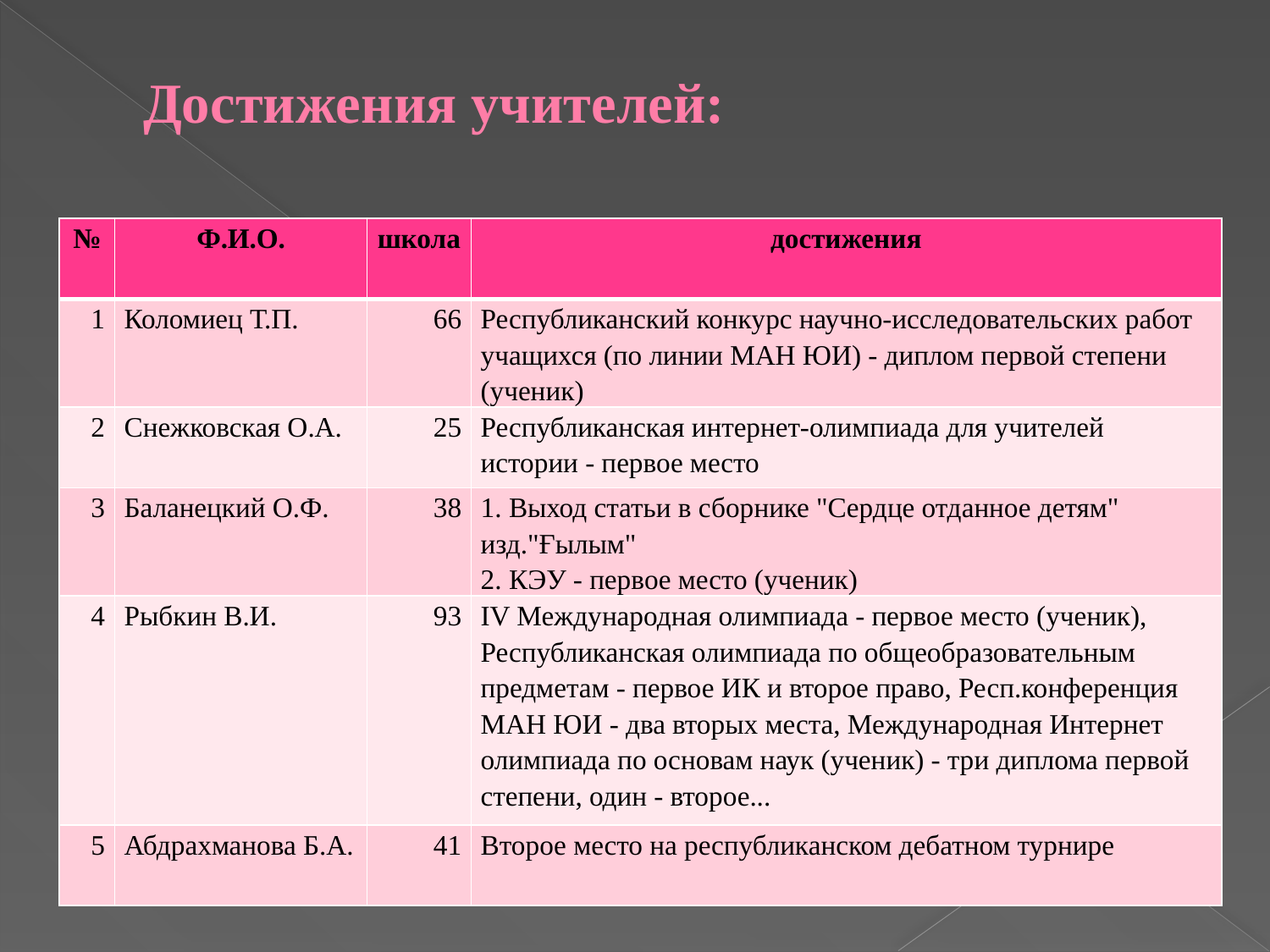

# Достижения учителей:
| № | Ф.И.О. | школа | достижения |
| --- | --- | --- | --- |
| 1 | Коломиец Т.П. | 66 | Республиканский конкурс научно-исследовательских работ учащихся (по линии МАН ЮИ) - диплом первой степени (ученик) |
| 2 | Снежковская О.А. | 25 | Республиканская интернет-олимпиада для учителей истории - первое место |
| 3 | Баланецкий О.Ф. | 38 | 1. Выход статьи в сборнике "Сердце отданное детям" изд."Ғылым" 2. КЭУ - первое место (ученик) |
| 4 | Рыбкин В.И. | 93 | IV Международная олимпиада - первое место (ученик), Республиканская олимпиада по общеобразовательным предметам - первое ИК и второе право, Респ.конференция МАН ЮИ - два вторых места, Международная Интернет олимпиада по основам наук (ученик) - три диплома первой степени, один - второе... |
| 5 | Абдрахманова Б.А. | 41 | Второе место на республиканском дебатном турнире |